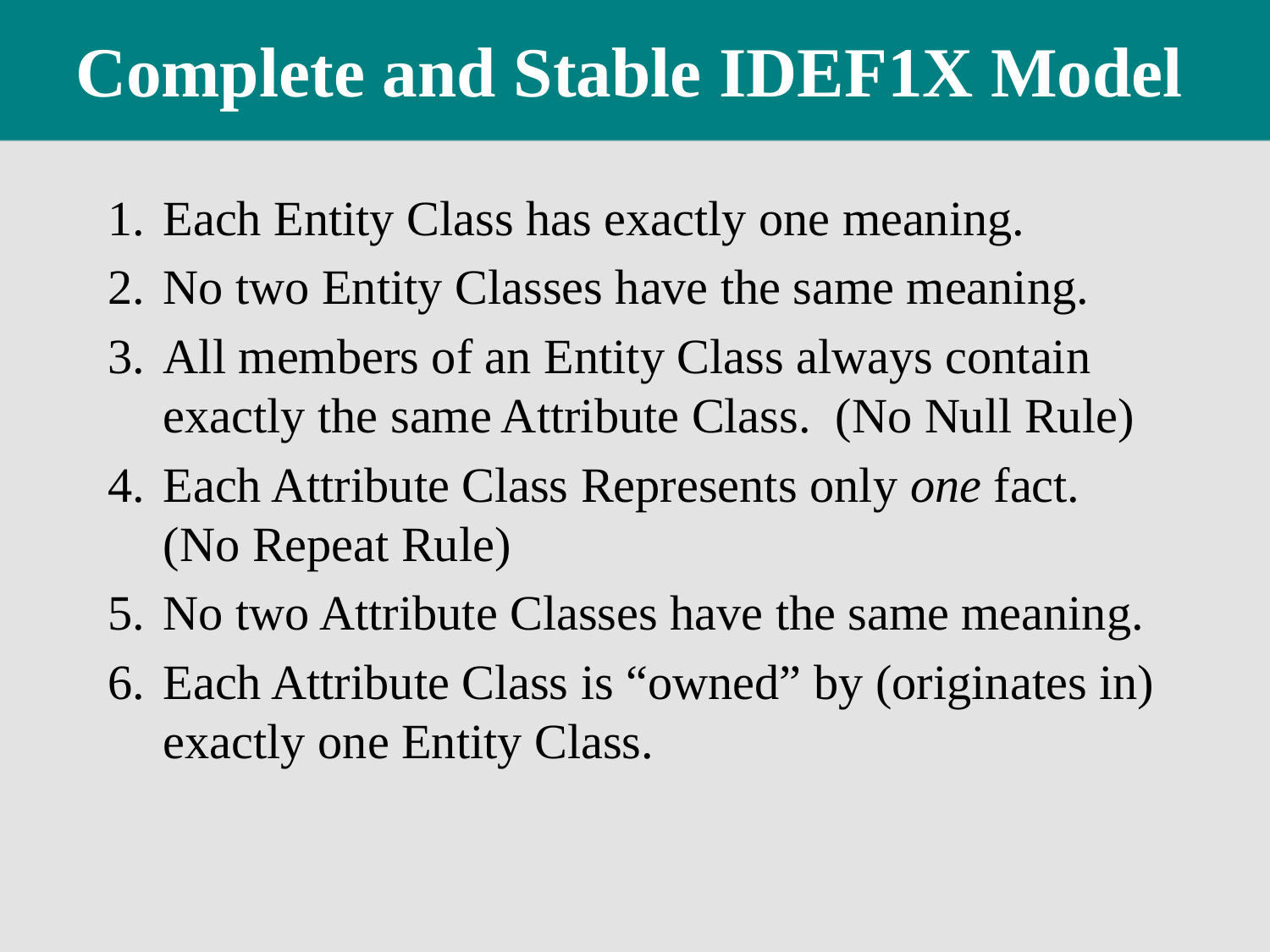

# Complete and Stable IDEF1X Model
1.	Each Entity Class has exactly one meaning.
2.	No two Entity Classes have the same meaning.
3.	All members of an Entity Class always contain exactly the same Attribute Class.  (No Null Rule)
4.	Each Attribute Class Represents only one fact.  (No Repeat Rule)
5.	No two Attribute Classes have the same meaning.
6.	Each Attribute Class is “owned” by (originates in) exactly one Entity Class.